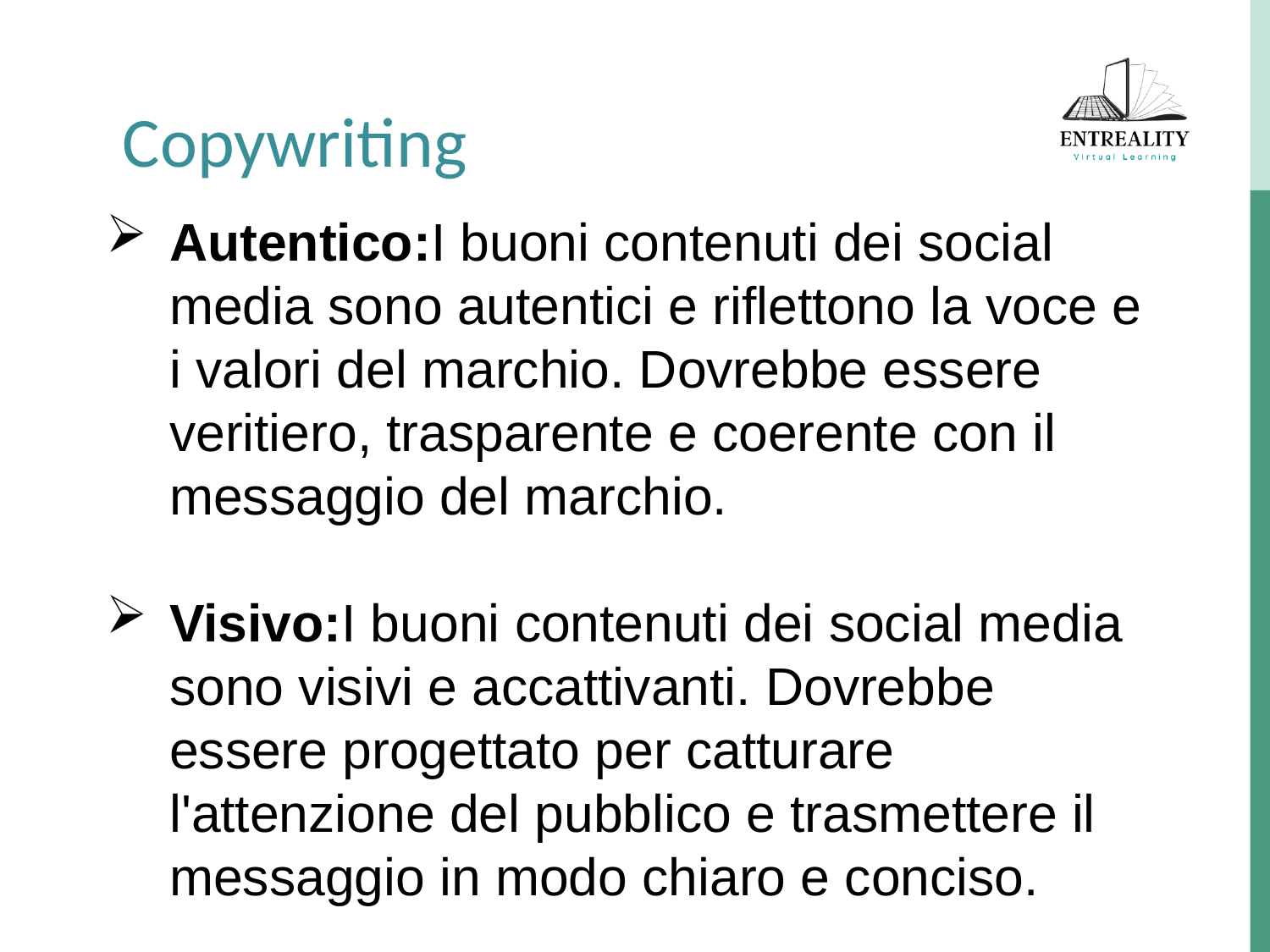

Copywriting
Autentico:I buoni contenuti dei social media sono autentici e riflettono la voce e i valori del marchio. Dovrebbe essere veritiero, trasparente e coerente con il messaggio del marchio.

Visivo:I buoni contenuti dei social media sono visivi e accattivanti. Dovrebbe essere progettato per catturare l'attenzione del pubblico e trasmettere il messaggio in modo chiaro e conciso.